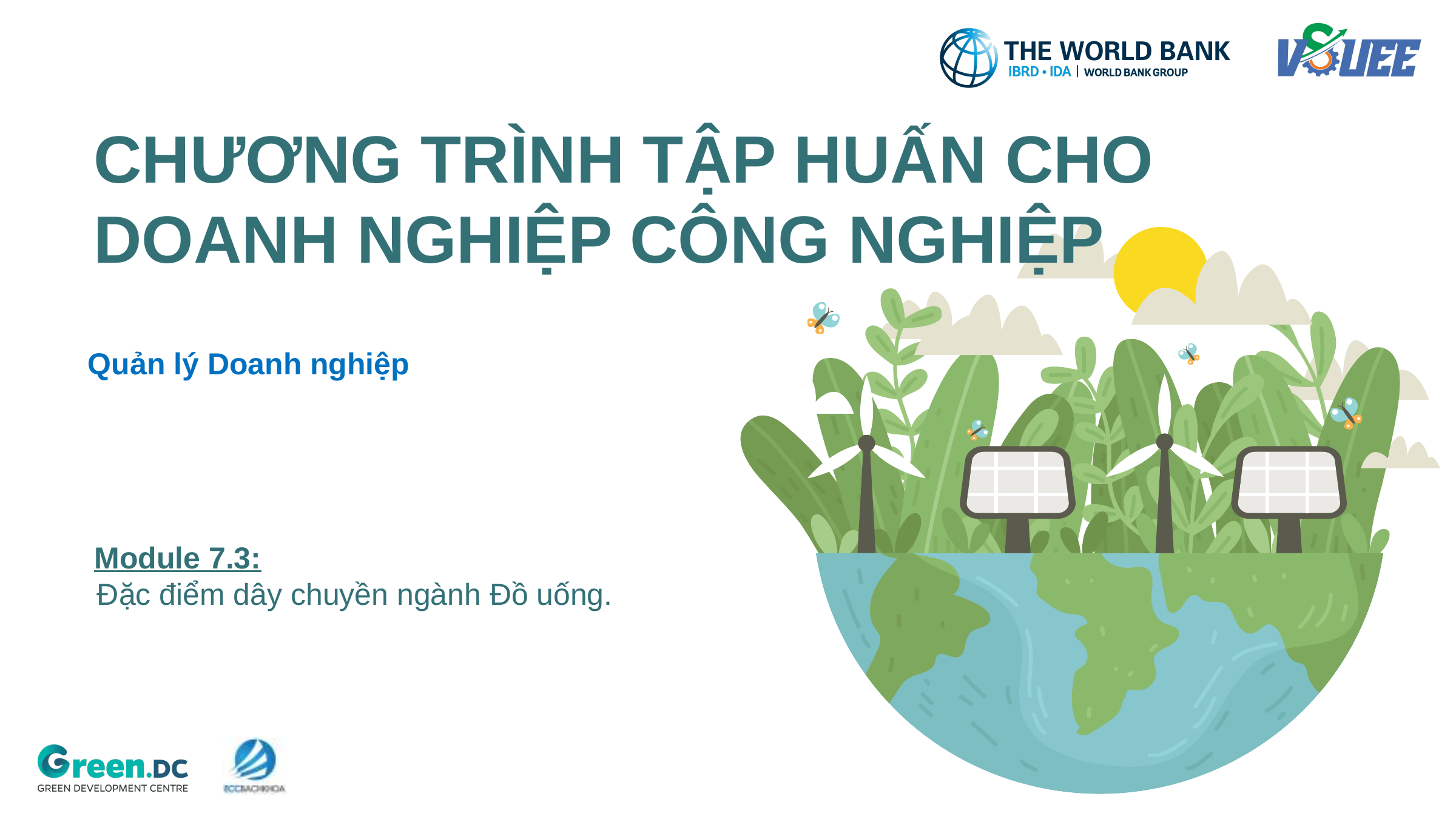

# CHƯƠNG TRÌNH TẬP HUẤN CHO DOANH NGHIỆP CÔNG NGHIỆP

Quản lý Doanh nghiệp
Module 7.3:
Đặc điểm dây chuyền ngành Đồ uống.